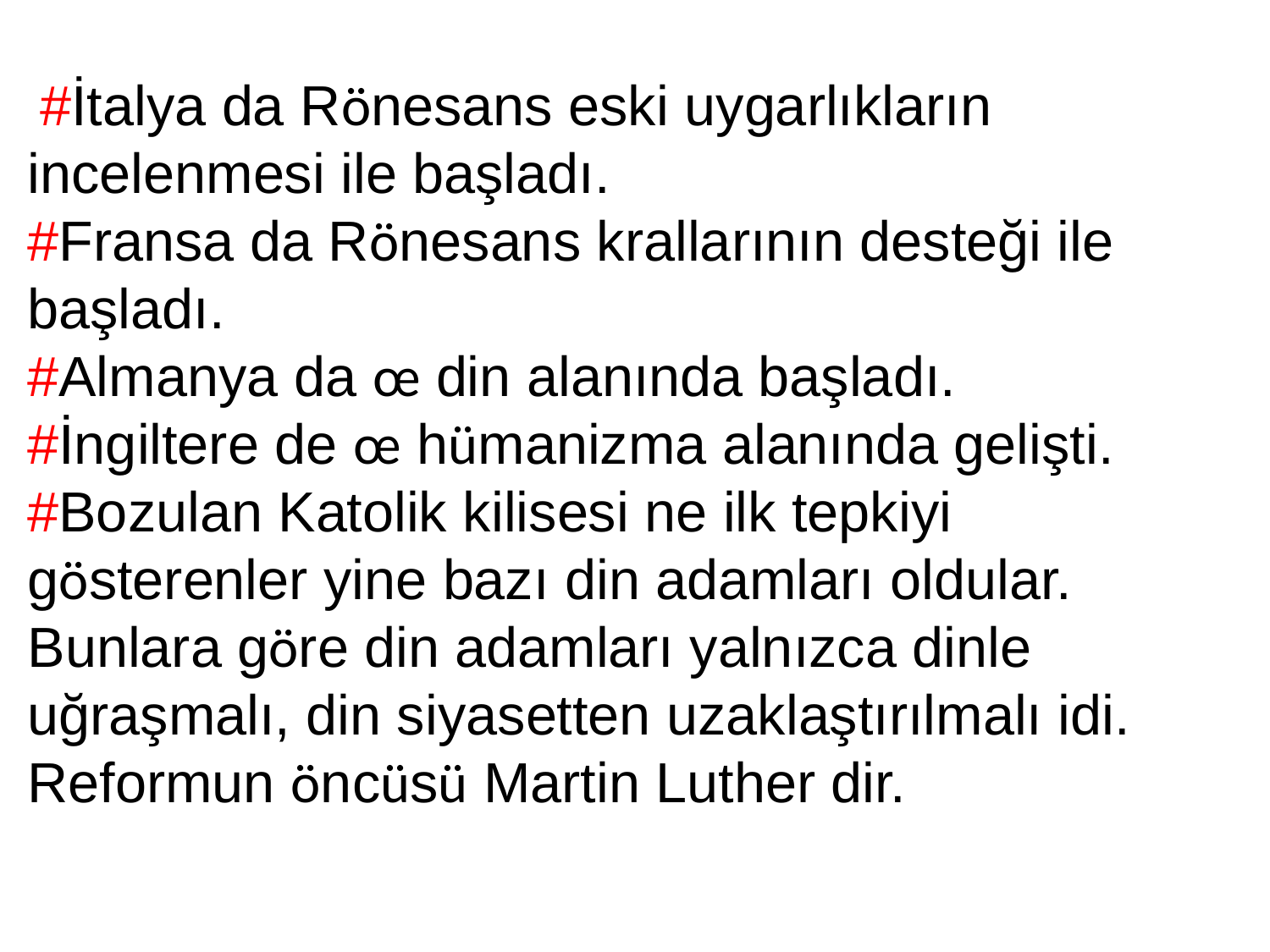

#İtalya da Rönesans eski uygarlıkların incelenmesi ile başladı.
#Fransa da Rönesans krallarının desteği ile başladı.
#Almanya da œ din alanında başladı.
#İngiltere de œ hümanizma alanında gelişti.
#Bozulan Katolik kilisesi ne ilk tepkiyi gösterenler yine bazı din adamları oldular. Bunlara göre din adamları yalnızca dinle uğraşmalı, din siyasetten uzaklaştırılmalı idi.
Reformun öncüsü Martin Luther dir.